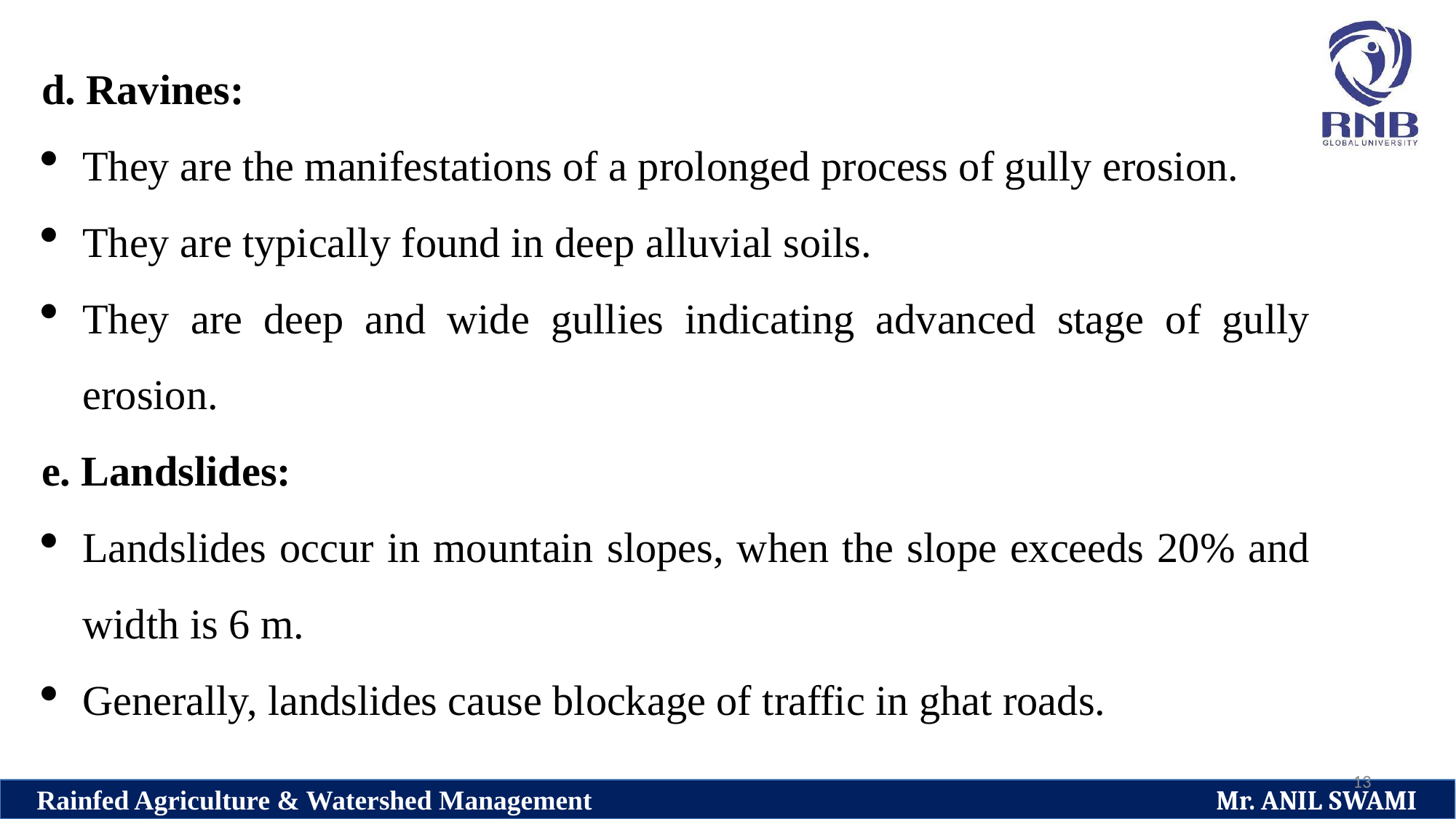

d. Ravines:
They are the manifestations of a prolonged process of gully erosion.
They are typically found in deep alluvial soils.
They are deep and wide gullies indicating advanced stage of gully erosion.
e. Landslides:
Landslides occur in mountain slopes, when the slope exceeds 20% and width is 6 m.
Generally, landslides cause blockage of traffic in ghat roads.
13